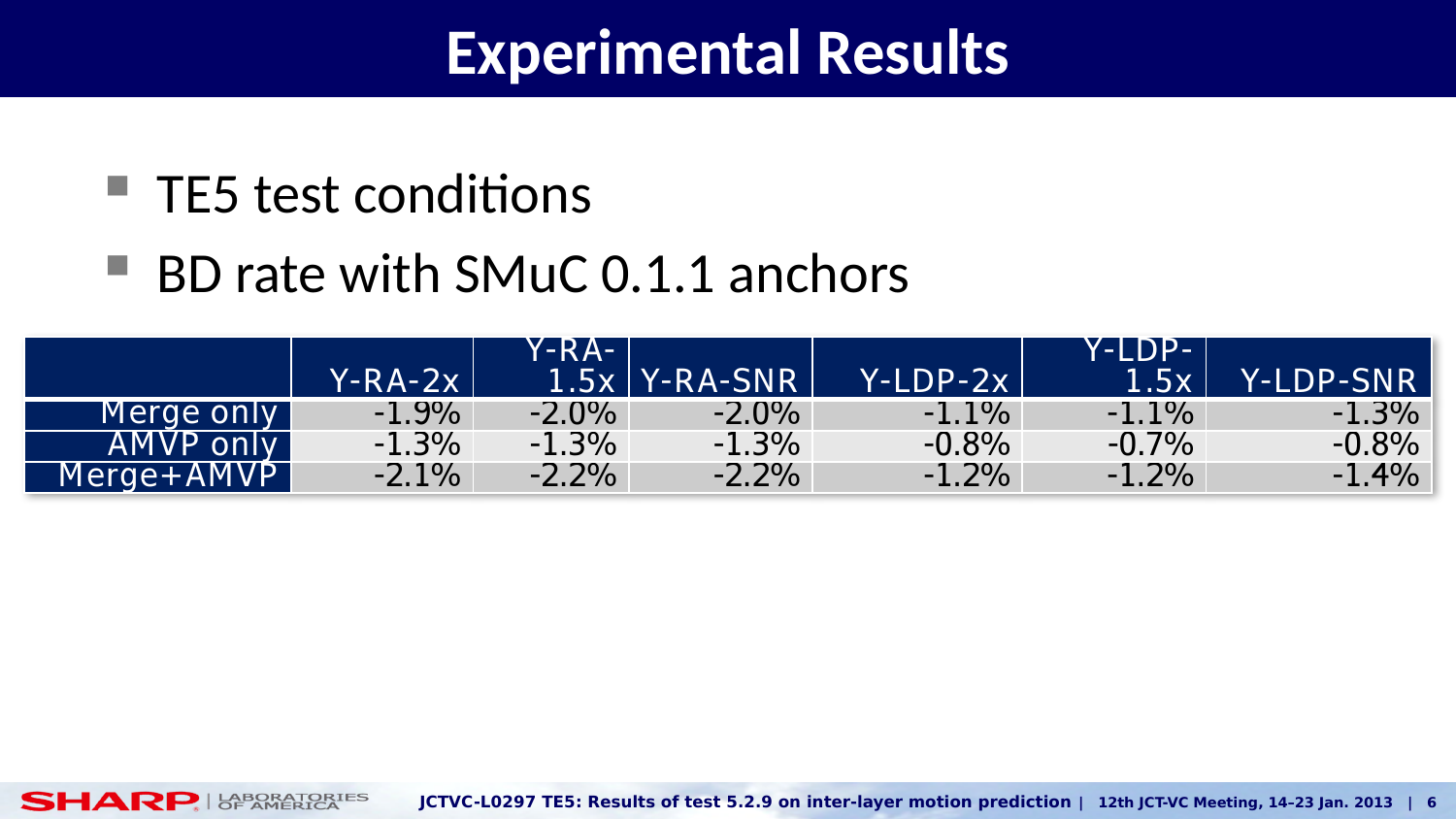

# Experimental Results
TE5 test conditions
BD rate with SMuC 0.1.1 anchors

|  | Y-RA-2x | Y-RA-1.5x | Y-RA-SNR | Y-LDP-2x | Y-LDP-1.5x | Y-LDP-SNR |
| --- | --- | --- | --- | --- | --- | --- |
| Merge only | -1.9% | -2.0% | -2.0% | -1.1% | -1.1% | -1.3% |
| AMVP only | -1.3% | -1.3% | -1.3% | -0.8% | -0.7% | -0.8% |
| Merge+AMVP | -2.1% | -2.2% | -2.2% | -1.2% | -1.2% | -1.4% |